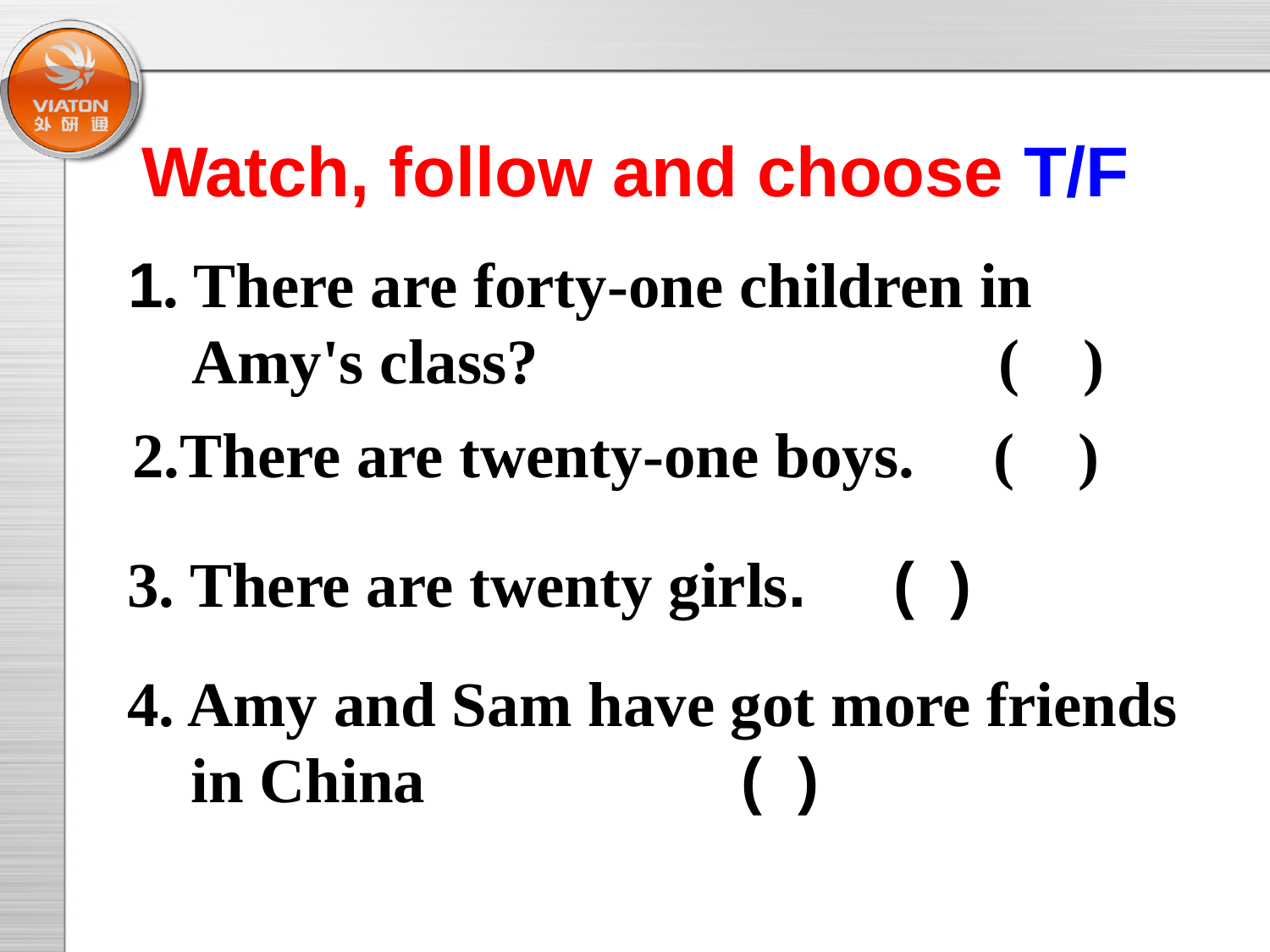

Watch, follow and choose T/F
1. There are forty-one children in
    Amy's class?                             (    )
2.There are twenty-one boys.     (    )
3. There are twenty girls.     (  )
4. Amy and Sam have got more friends
    in China                  (  )